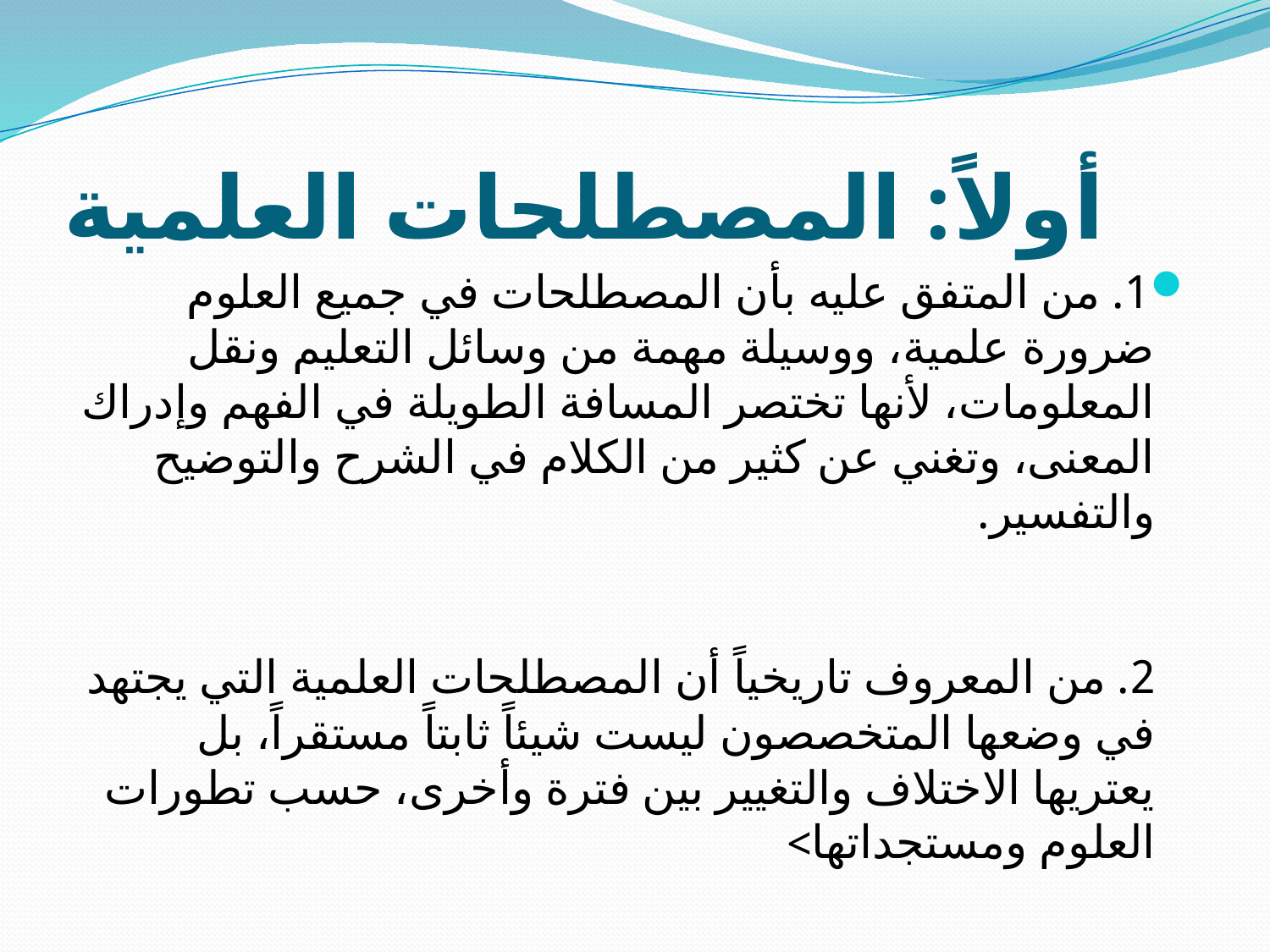

# أولاً: المصطلحات العلمية
1. من المتفق عليه بأن المصطلحات في جميع العلوم ضرورة علمية، ووسيلة مهمة من وسائل التعليم ونقل المعلومات، لأنها تختصر المسافة الطويلة في الفهم وإدراك المعنى، وتغني عن كثير من الكلام في الشرح والتوضيح والتفسير. 
 
2. من المعروف تاريخياً أن المصطلحات العلمية التي يجتهد في وضعها المتخصصون ليست شيئاً ثابتاً مستقراً، بل يعتريها الاختلاف والتغيير بين فترة وأخرى، حسب تطورات العلوم ومستجداتها>